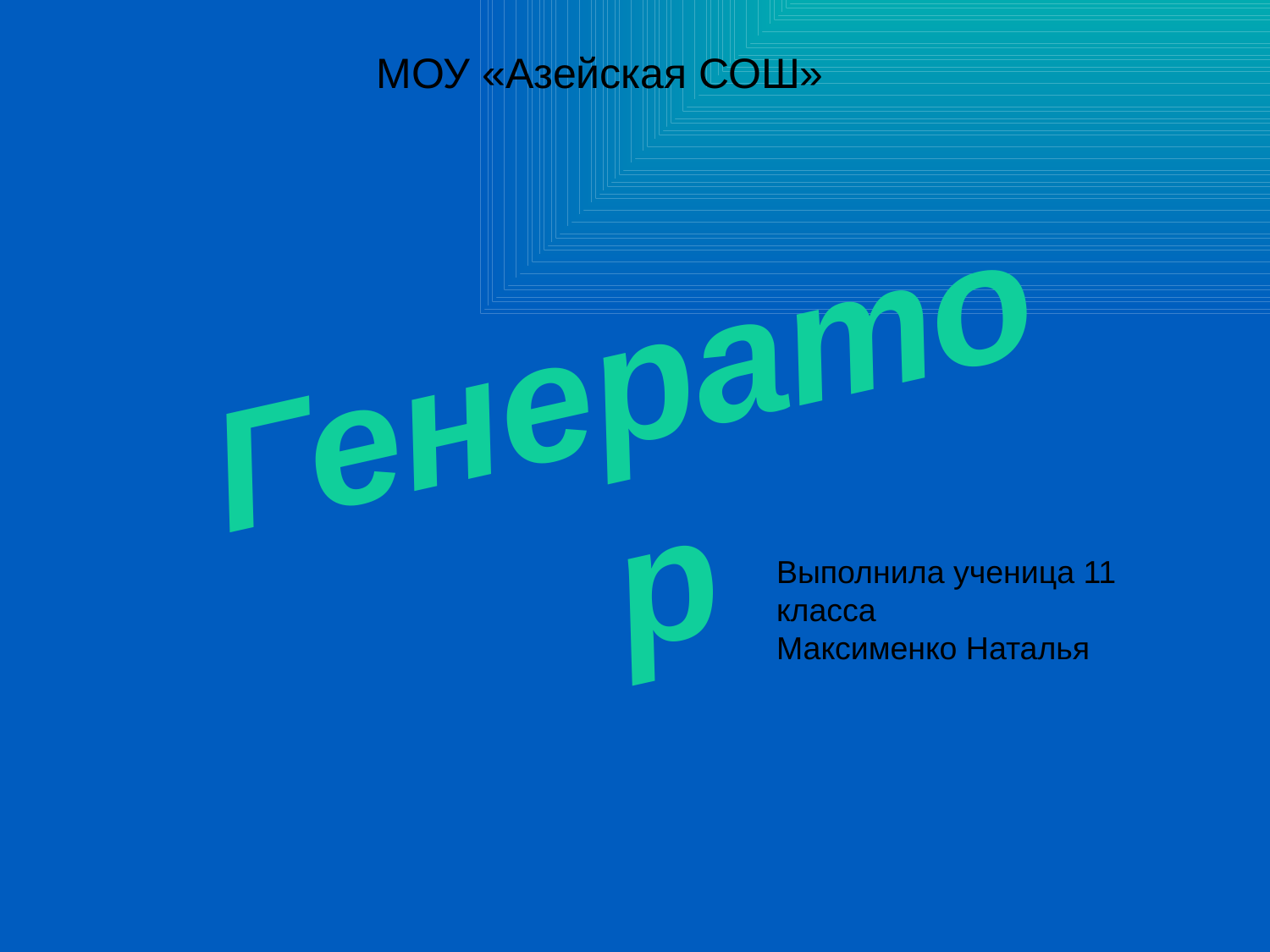

МОУ «Азейская СОШ»
Генератор
Выполнила ученица 11 класса
Максименко Наталья